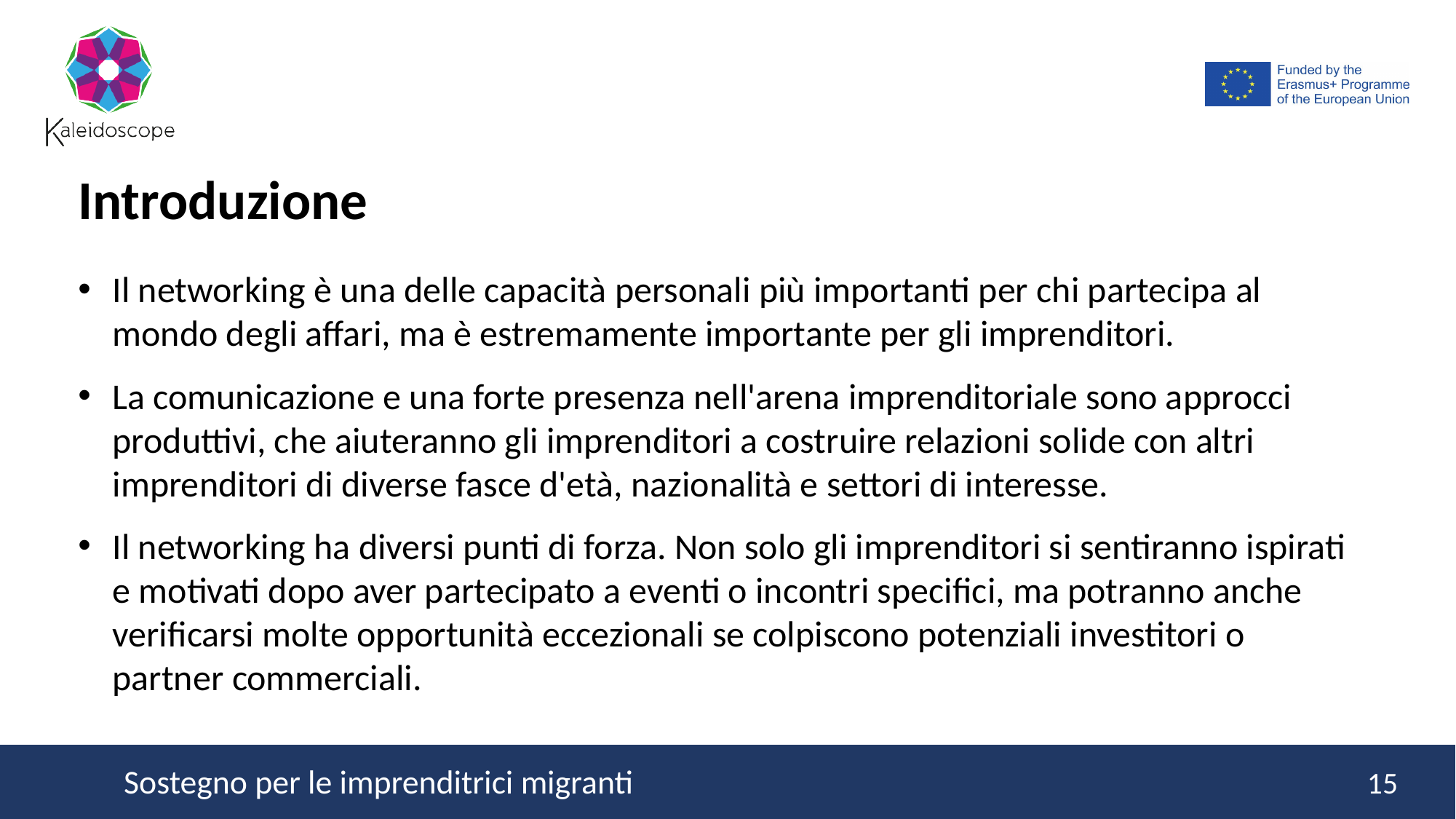

Introduzione
Il networking è una delle capacità personali più importanti per chi partecipa al mondo degli affari, ma è estremamente importante per gli imprenditori.

La comunicazione e una forte presenza nell'arena imprenditoriale sono approcci produttivi, che aiuteranno gli imprenditori a costruire relazioni solide con altri imprenditori di diverse fasce d'età, nazionalità e settori di interesse.

Il networking ha diversi punti di forza. Non solo gli imprenditori si sentiranno ispirati e motivati dopo aver partecipato a eventi o incontri specifici, ma potranno anche verificarsi molte opportunità eccezionali se colpiscono potenziali investitori o partner commerciali.
15